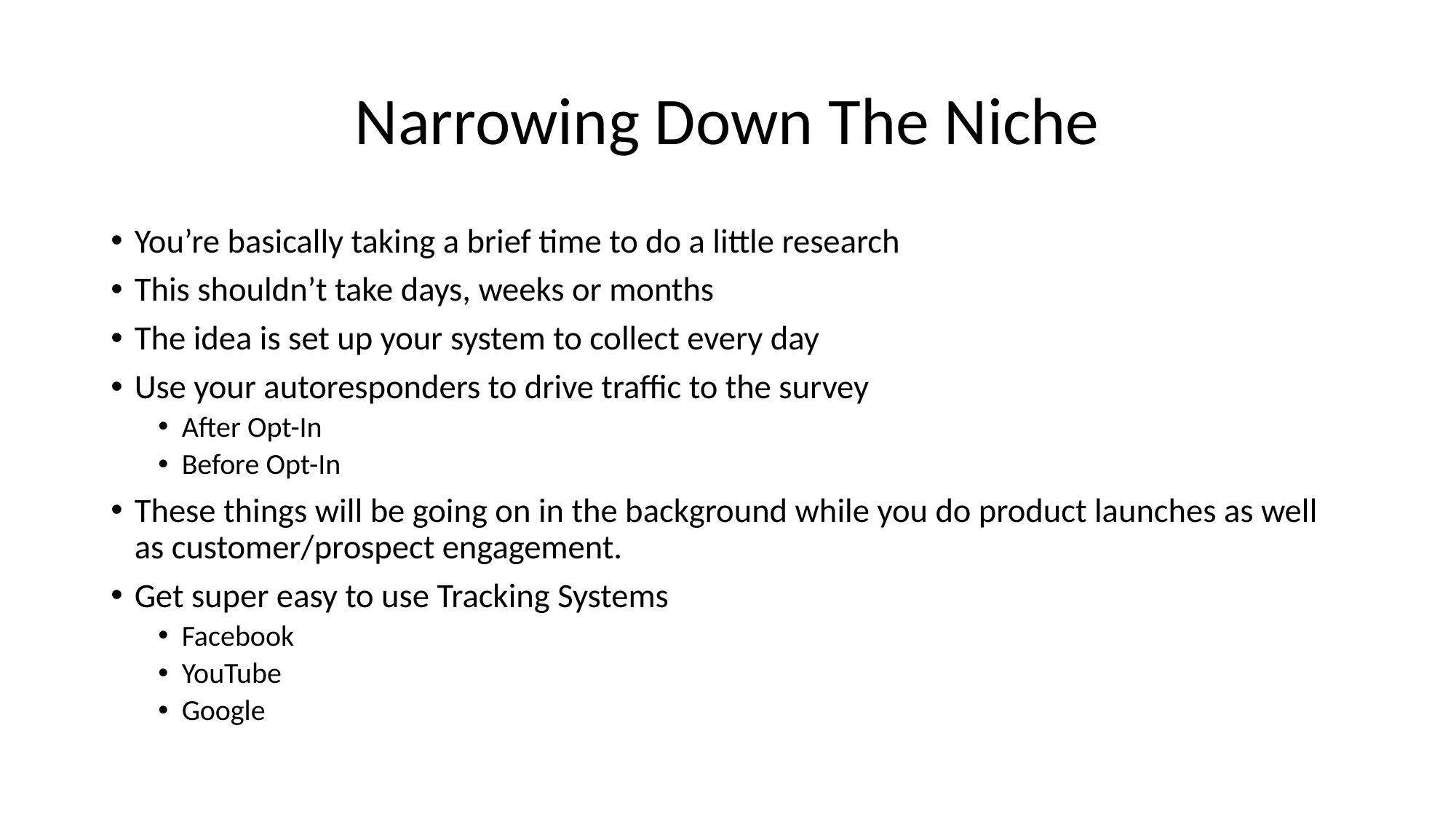

# Narrowing Down The Niche
You’re basically taking a brief time to do a little research
This shouldn’t take days, weeks or months
The idea is set up your system to collect every day
Use your autoresponders to drive traffic to the survey
After Opt-In
Before Opt-In
These things will be going on in the background while you do product launches as well as customer/prospect engagement.
Get super easy to use Tracking Systems
Facebook
YouTube
Google